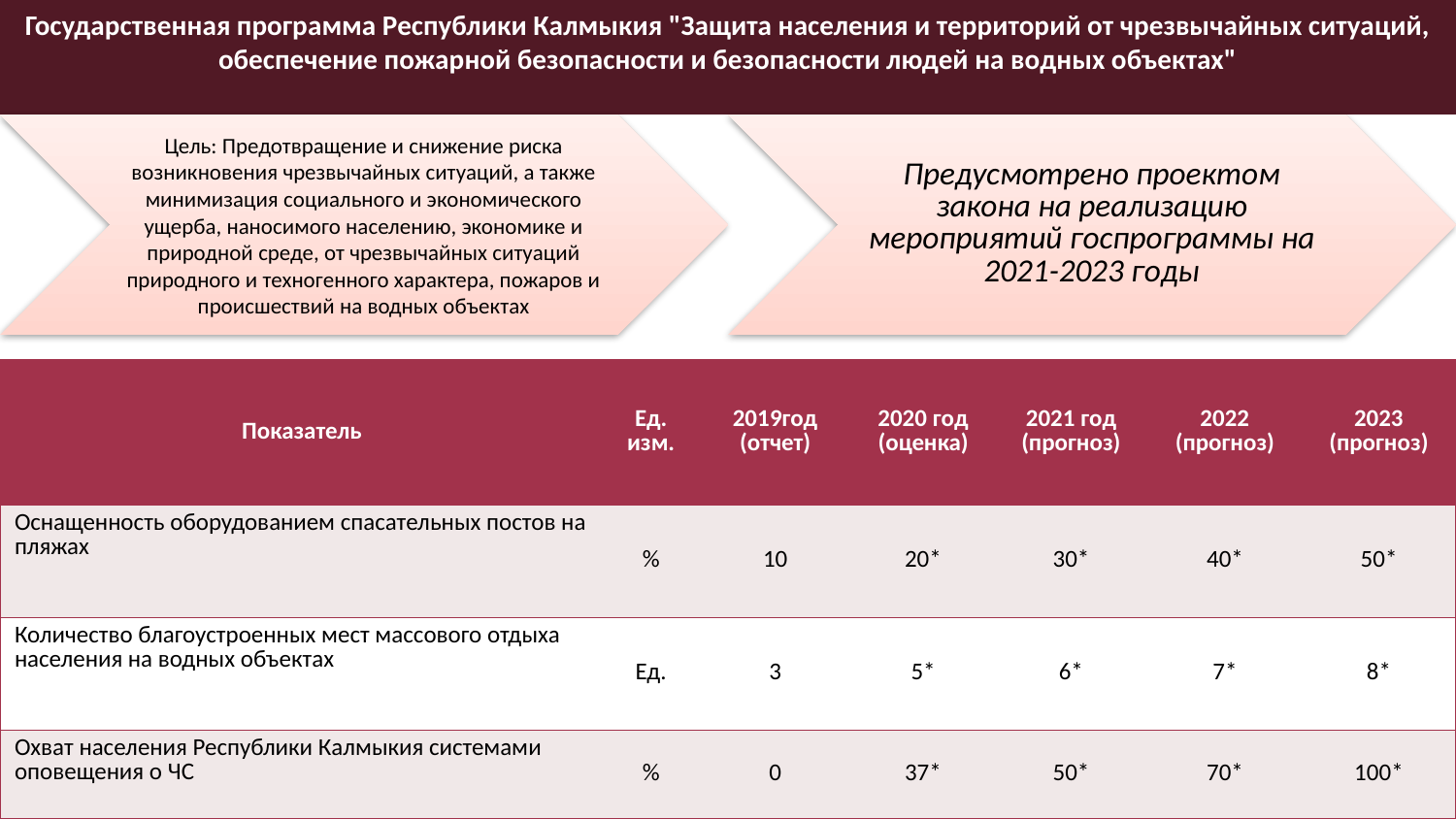

Государственная программа Республики Калмыкия "Защита населения и территорий от чрезвычайных ситуаций, обеспечение пожарной безопасности и безопасности людей на водных объектах"
Цель: Предотвращение и снижение риска возникновения чрезвычайных ситуаций, а также минимизация социального и экономического ущерба, наносимого населению, экономике и природной среде, от чрезвычайных ситуаций природного и техногенного характера, пожаров и происшествий на водных объектах
Предусмотрено проектом закона на реализацию мероприятий госпрограммы на 2021-2023 годы
| Показатель | Ед. изм. | 2019год (отчет) | 2020 год (оценка) | 2021 год (прогноз) | 2022 (прогноз) | 2023 (прогноз) |
| --- | --- | --- | --- | --- | --- | --- |
| Оснащенность оборудованием спасательных постов на пляжах | % | 10 | 20\* | 30\* | 40\* | 50\* |
| Количество благоустроенных мест массового отдыха населения на водных объектах | Ед. | 3 | 5\* | 6\* | 7\* | 8\* |
| Охват населения Республики Калмыкия системами оповещения о ЧС | % | 0 | 37\* | 50\* | 70\* | 100\* |